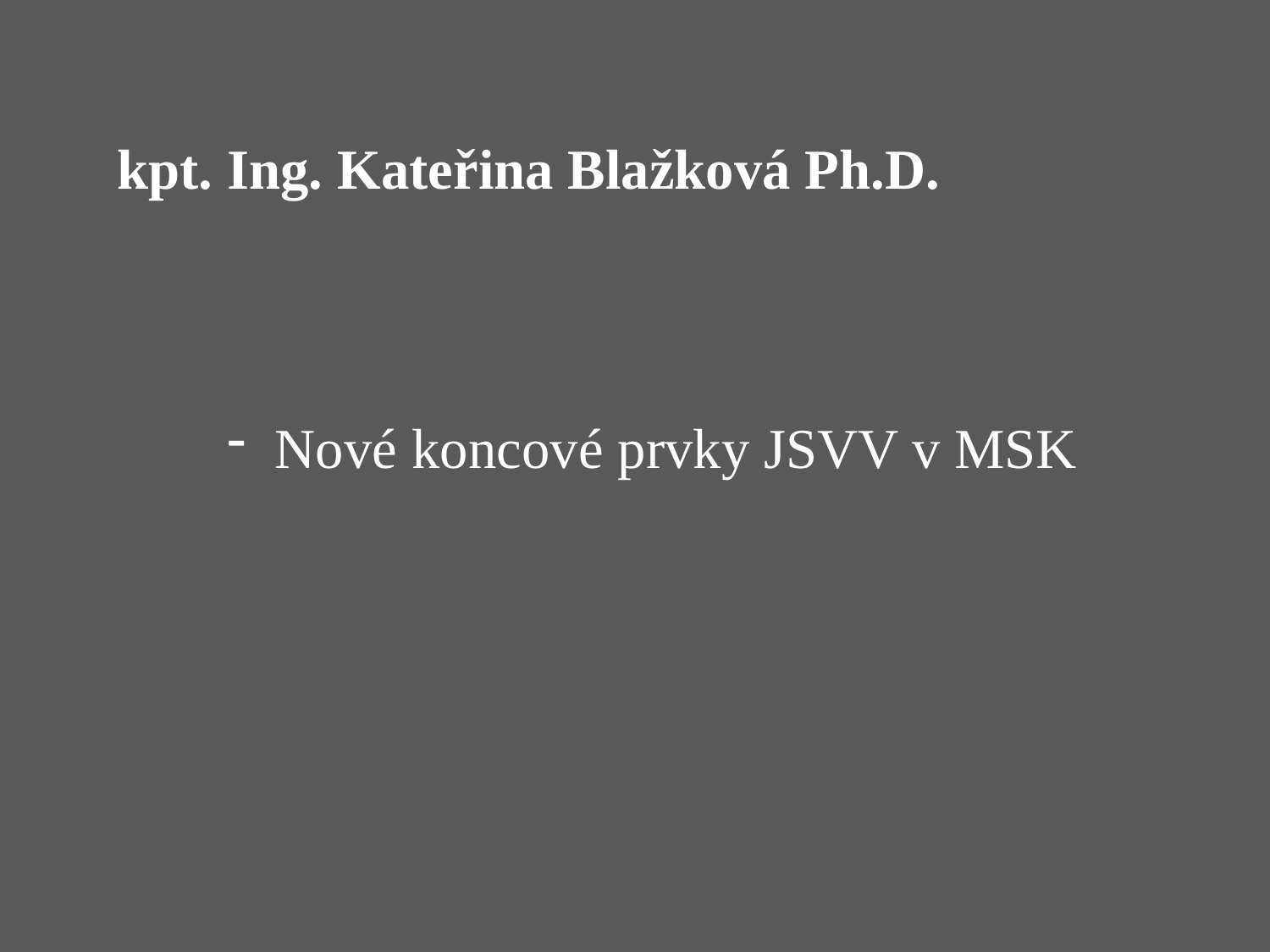

kpt. Ing. Kateřina Blažková Ph.D.
Nové koncové prvky JSVV v MSK